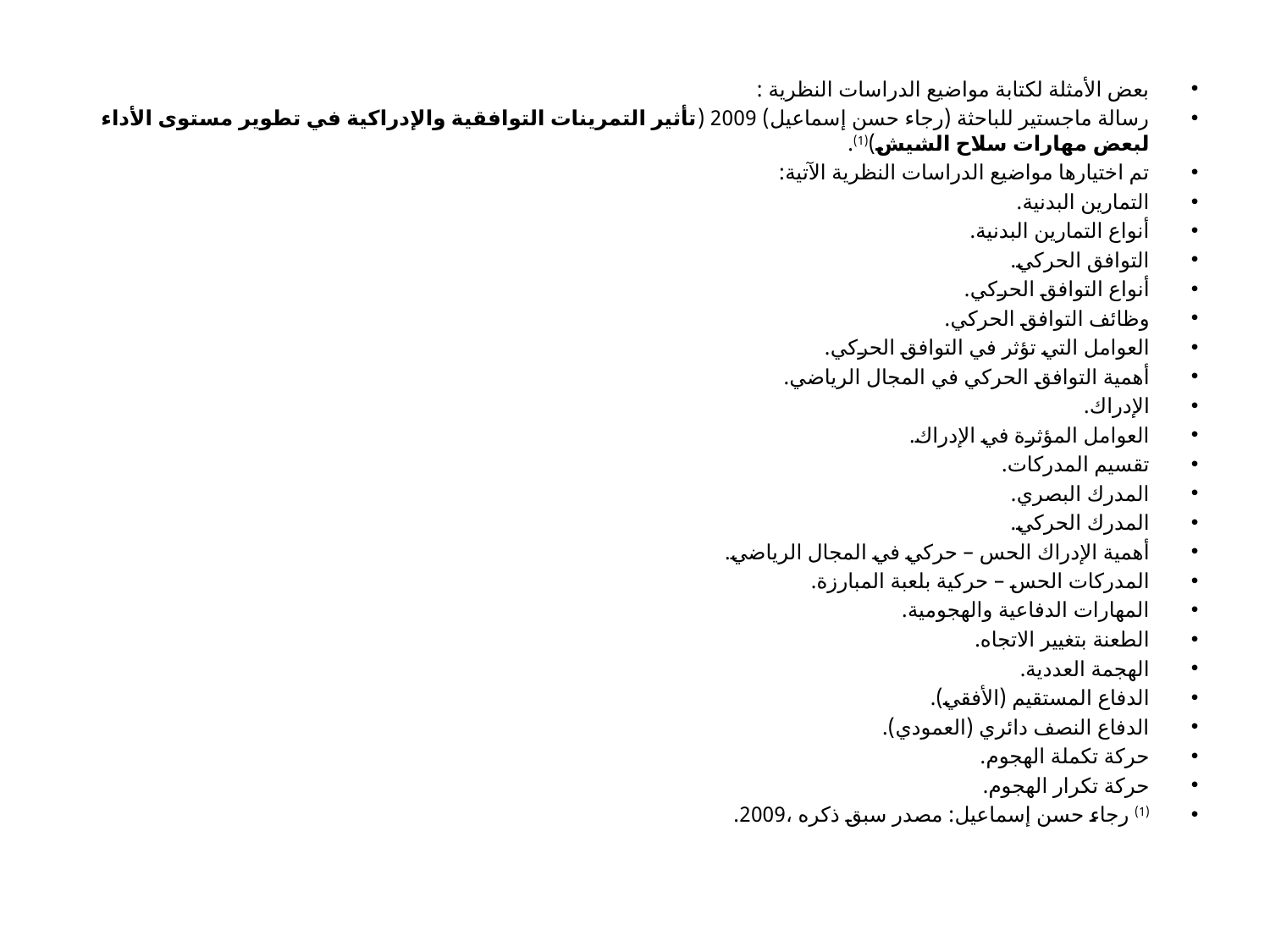

بعض الأمثلة لكتابة مواضيع الدراسات النظرية :
رسالة ماجستير للباحثة (رجاء حسن إسماعيل) 2009 (تأثير التمرينات التوافقية والإدراكية في تطوير مستوى الأداء لبعض مهارات سلاح الشيش)(1).
تم اختيارها مواضيع الدراسات النظرية الآتية:
التمارين البدنية.
أنواع التمارين البدنية.
التوافق الحركي.
أنواع التوافق الحركي.
وظائف التوافق الحركي.
العوامل التي تؤثر في التوافق الحركي.
أهمية التوافق الحركي في المجال الرياضي.
الإدراك.
العوامل المؤثرة في الإدراك.
تقسيم المدركات.
المدرك البصري.
المدرك الحركي.
أهمية الإدراك الحس – حركي في المجال الرياضي.
المدركات الحس – حركية بلعبة المبارزة.
المهارات الدفاعية والهجومية.
الطعنة بتغيير الاتجاه.
الهجمة العددية.
الدفاع المستقيم (الأفقي).
الدفاع النصف دائري (العمودي).
حركة تكملة الهجوم.
حركة تكرار الهجوم.
(1) رجاء حسن إسماعيل: مصدر سبق ذكره ،2009.